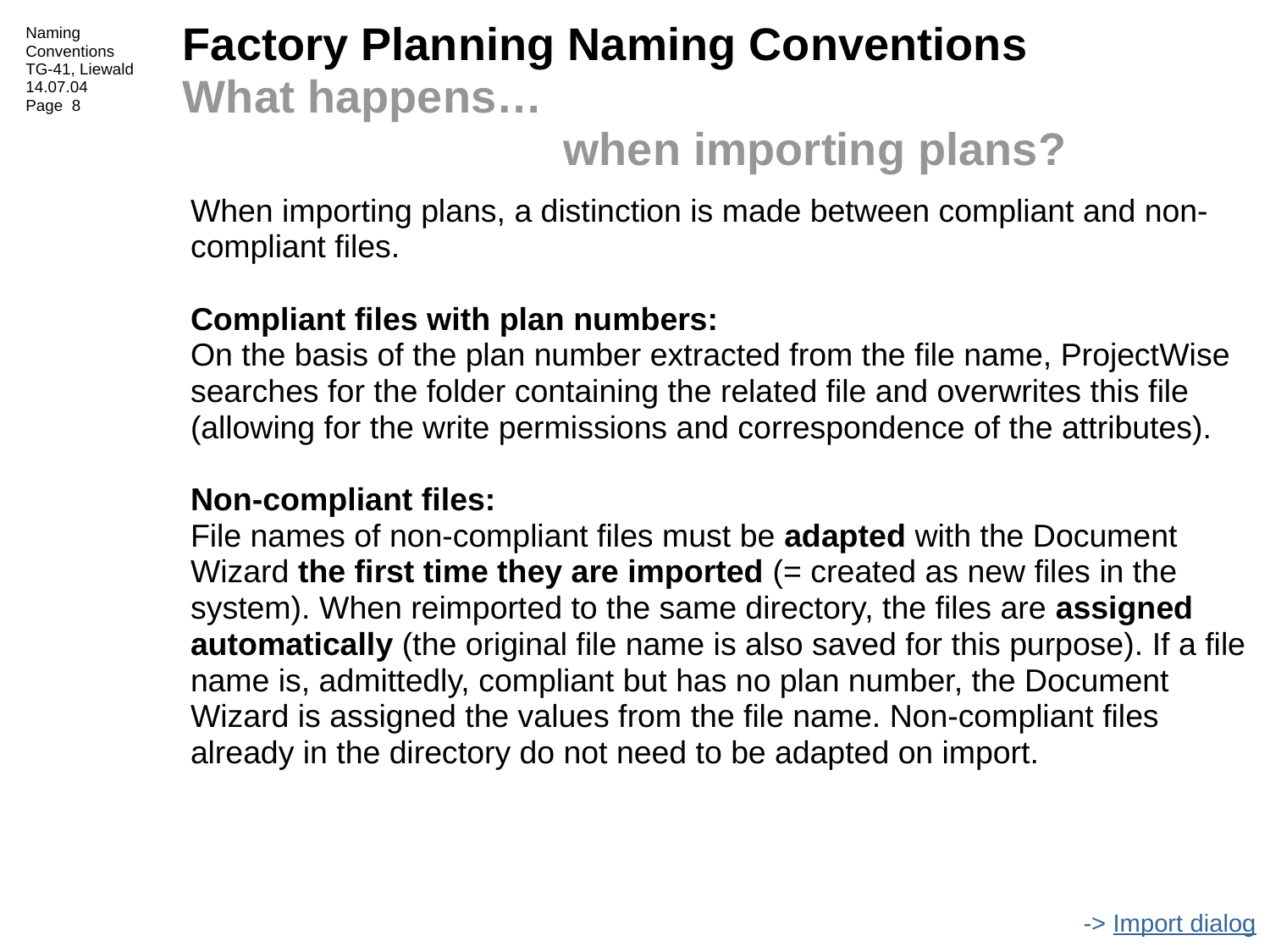

Factory Planning Naming Conventions
What happens…
			when importing plans?
When importing plans, a distinction is made between compliant and non-compliant files.

Compliant files with plan numbers:
On the basis of the plan number extracted from the file name, ProjectWise searches for the folder containing the related file and overwrites this file (allowing for the write permissions and correspondence of the attributes).

Non-compliant files:
File names of non-compliant files must be adapted with the Document Wizard the first time they are imported (= created as new files in the system). When reimported to the same directory, the files are assigned automatically (the original file name is also saved for this purpose). If a file name is, admittedly, compliant but has no plan number, the Document Wizard is assigned the values from the file name. Non-compliant files already in the directory do not need to be adapted on import.
-> Import dialog